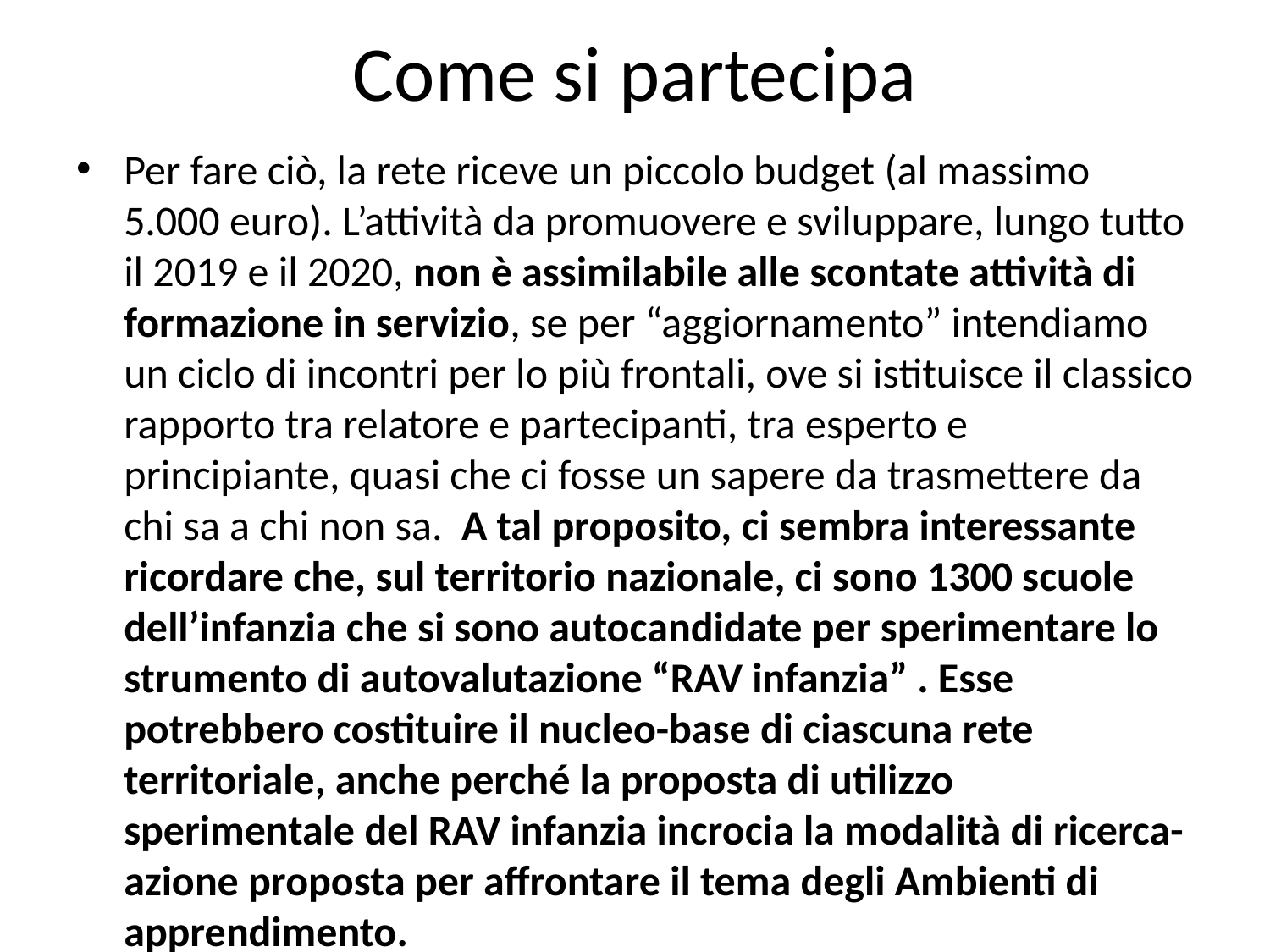

# Come si partecipa
Per fare ciò, la rete riceve un piccolo budget (al massimo 5.000 euro). L’attività da promuovere e sviluppare, lungo tutto il 2019 e il 2020, non è assimilabile alle scontate attività di formazione in servizio, se per “aggiornamento” intendiamo un ciclo di incontri per lo più frontali, ove si istituisce il classico rapporto tra relatore e partecipanti, tra esperto e principiante, quasi che ci fosse un sapere da trasmettere da chi sa a chi non sa.  A tal proposito, ci sembra interessante ricordare che, sul territorio nazionale, ci sono 1300 scuole dell’infanzia che si sono autocandidate per sperimentare lo strumento di autovalutazione “RAV infanzia” . Esse potrebbero costituire il nucleo-base di ciascuna rete territoriale, anche perché la proposta di utilizzo sperimentale del RAV infanzia incrocia la modalità di ricerca-azione proposta per affrontare il tema degli Ambienti di apprendimento.